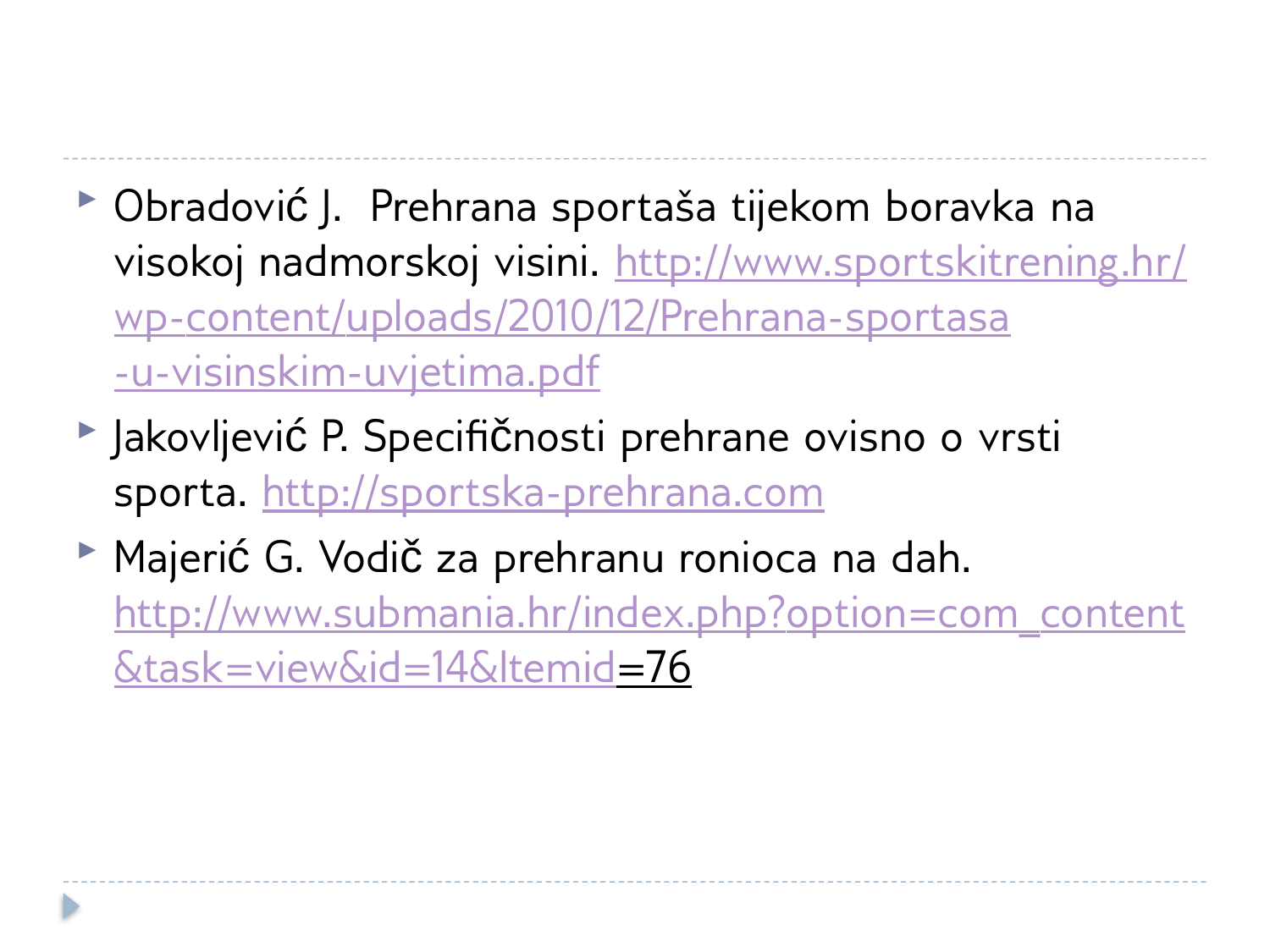

#
Obradović J.  Prehrana sportaša tijekom boravka na visokoj nadmorskoj visini. http://www.sportskitrening.hr/wp-content/uploads/2010/12/Prehrana-sportasa-u-visinskim-uvjetima.pdf
Jakovljević P. Specifičnosti prehrane ovisno o vrsti sporta. http://sportska-prehrana.com
Majerić G. Vodič za prehranu ronioca na dah. http://www.submania.hr/index.php?option=com_content&task=view&id=14&Itemid=76